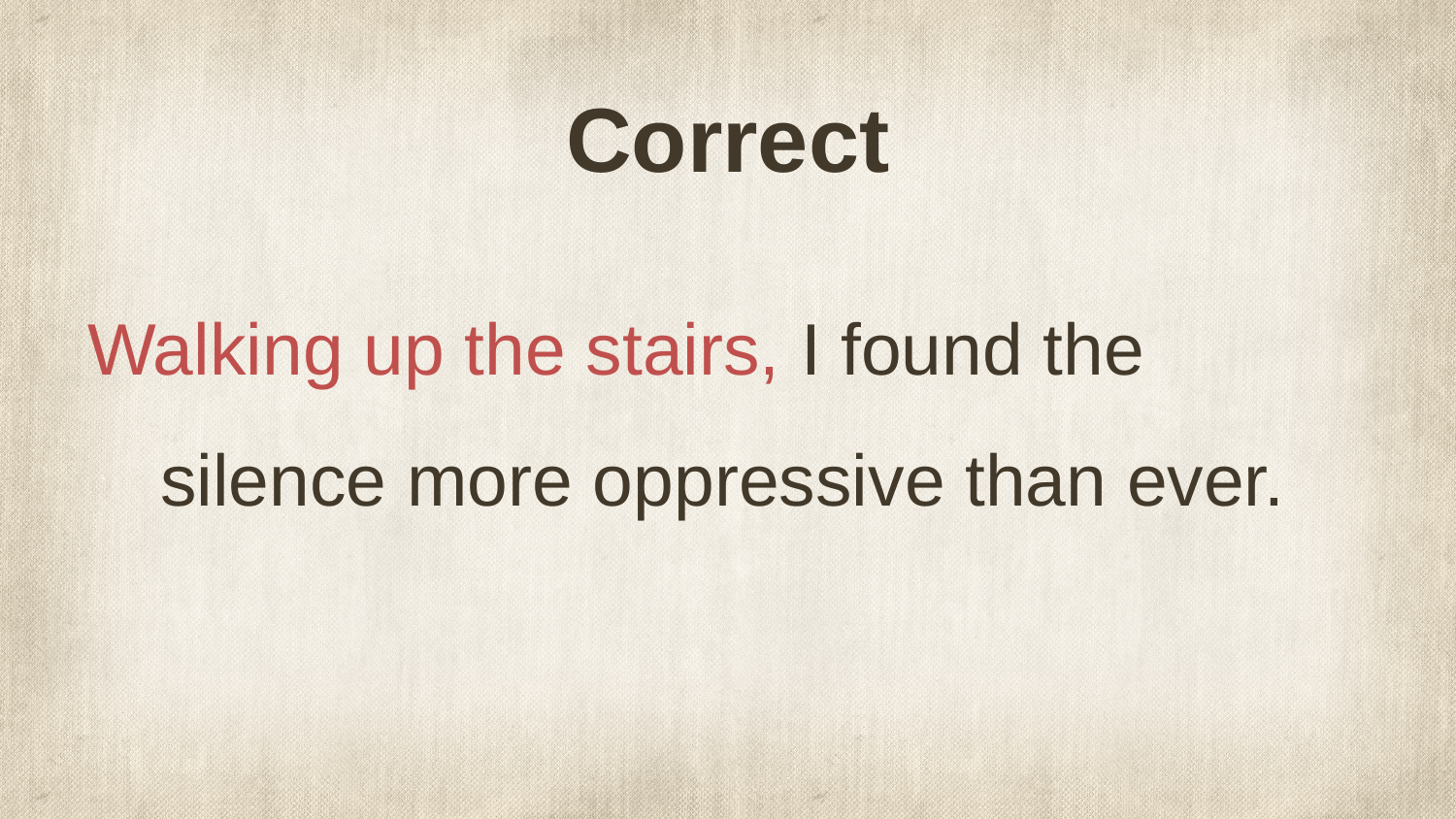

# Correct
Walking up the stairs, I found the silence more oppressive than ever.